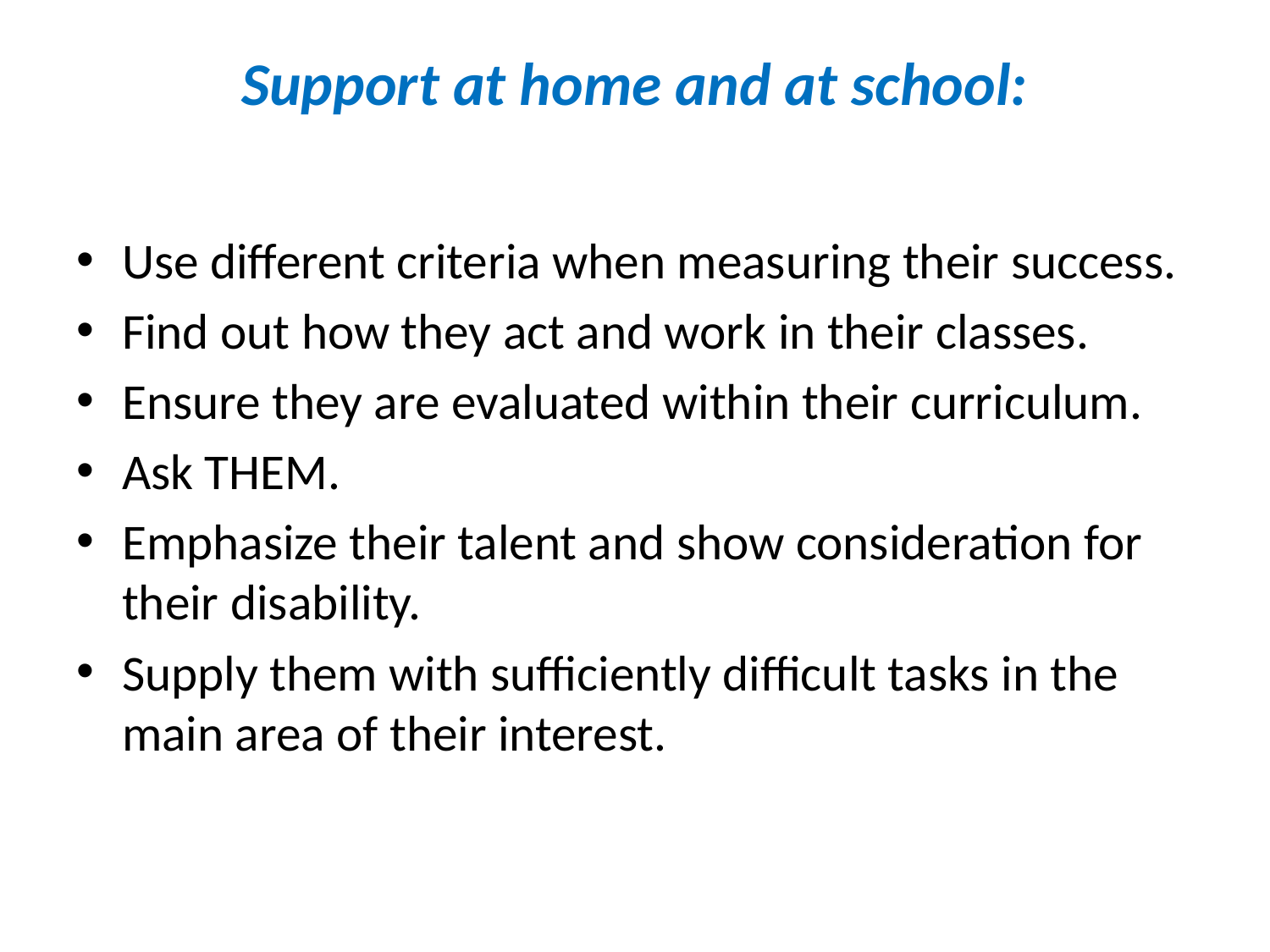

# Support at home and at school:
Use different criteria when measuring their success.
Find out how they act and work in their classes.
Ensure they are evaluated within their curriculum.
Ask THEM.
Emphasize their talent and show consideration for their disability.
Supply them with sufficiently difficult tasks in the main area of their interest.